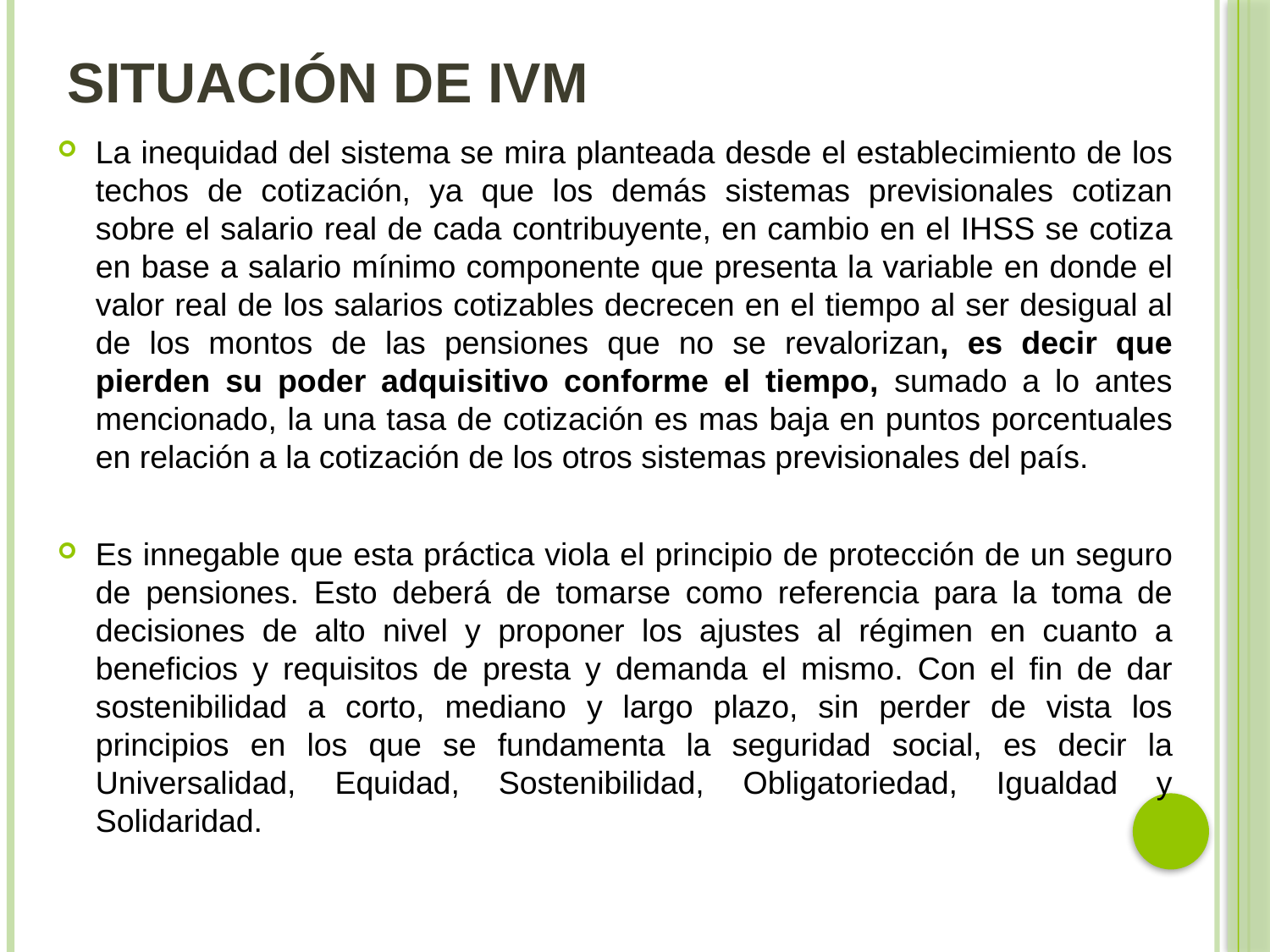

# Situación de IVM
La inequidad del sistema se mira planteada desde el establecimiento de los techos de cotización, ya que los demás sistemas previsionales cotizan sobre el salario real de cada contribuyente, en cambio en el IHSS se cotiza en base a salario mínimo componente que presenta la variable en donde el valor real de los salarios cotizables decrecen en el tiempo al ser desigual al de los montos de las pensiones que no se revalorizan, es decir que pierden su poder adquisitivo conforme el tiempo, sumado a lo antes mencionado, la una tasa de cotización es mas baja en puntos porcentuales en relación a la cotización de los otros sistemas previsionales del país.

Es innegable que esta práctica viola el principio de protección de un seguro de pensiones. Esto deberá de tomarse como referencia para la toma de decisiones de alto nivel y proponer los ajustes al régimen en cuanto a beneficios y requisitos de presta y demanda el mismo. Con el fin de dar sostenibilidad a corto, mediano y largo plazo, sin perder de vista los principios en los que se fundamenta la seguridad social, es decir la Universalidad, Equidad, Sostenibilidad, Obligatoriedad, Igualdad y Solidaridad.